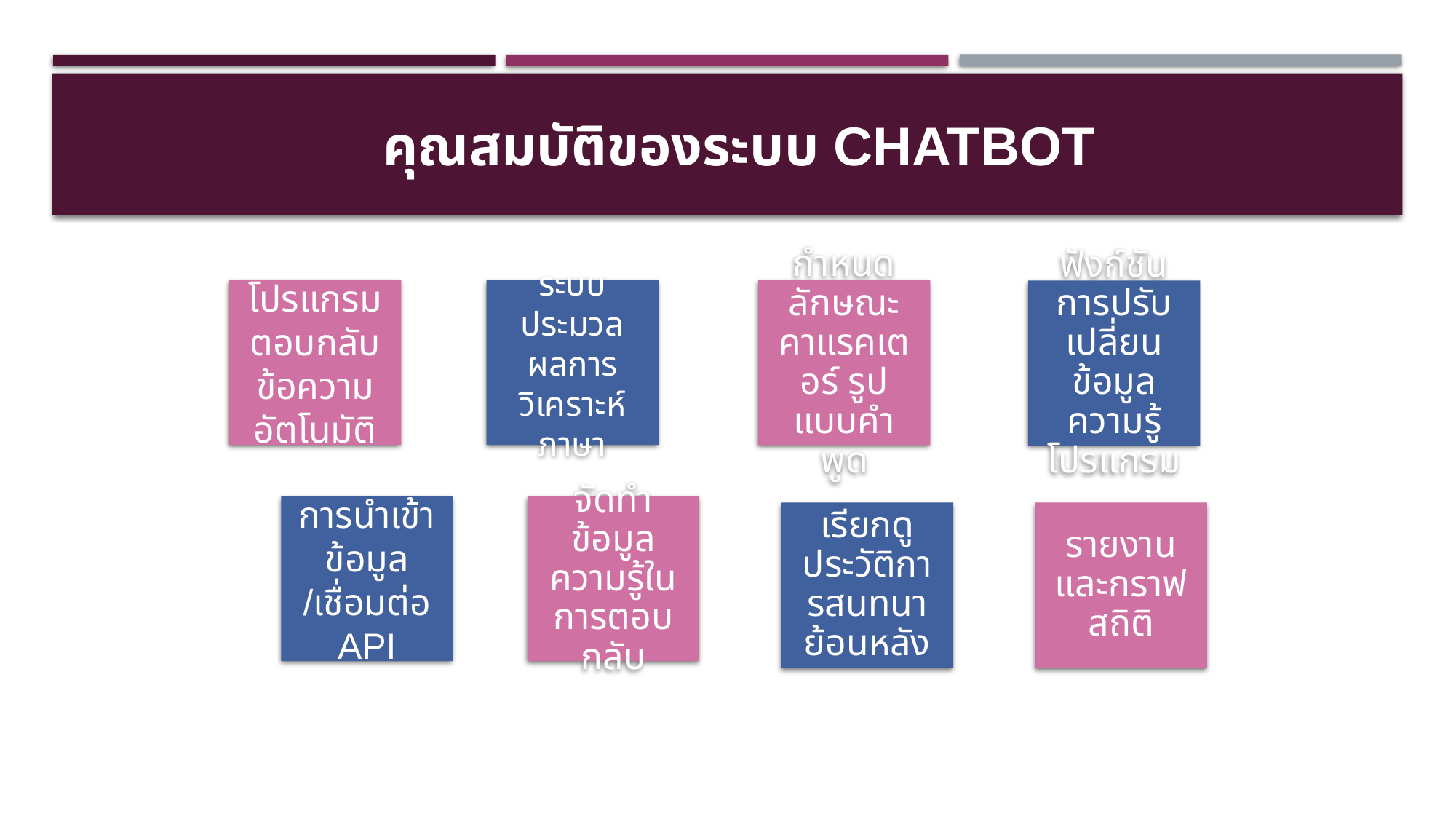

คุณสมบัติของระบบ chatbot

โปรแกรมตอบกลับข้อความอัตโนมัติ
ระบบประมวลผลการวิเคราะห์ภาษา
กำหนดลักษณะ คาแรคเตอร์ รูปแบบคำพูด
ฟังก์ชันการปรับเปลี่ยนข้อมูล ความรู้โปรแกรม
การนำเข้าข้อมูล /เชื่อมต่อ API
จัดทำข้อมูล ความรู้ในการตอบกลับ
เรียกดูประวัติการสนทนาย้อนหลัง
รายงานและกราฟสถิติ